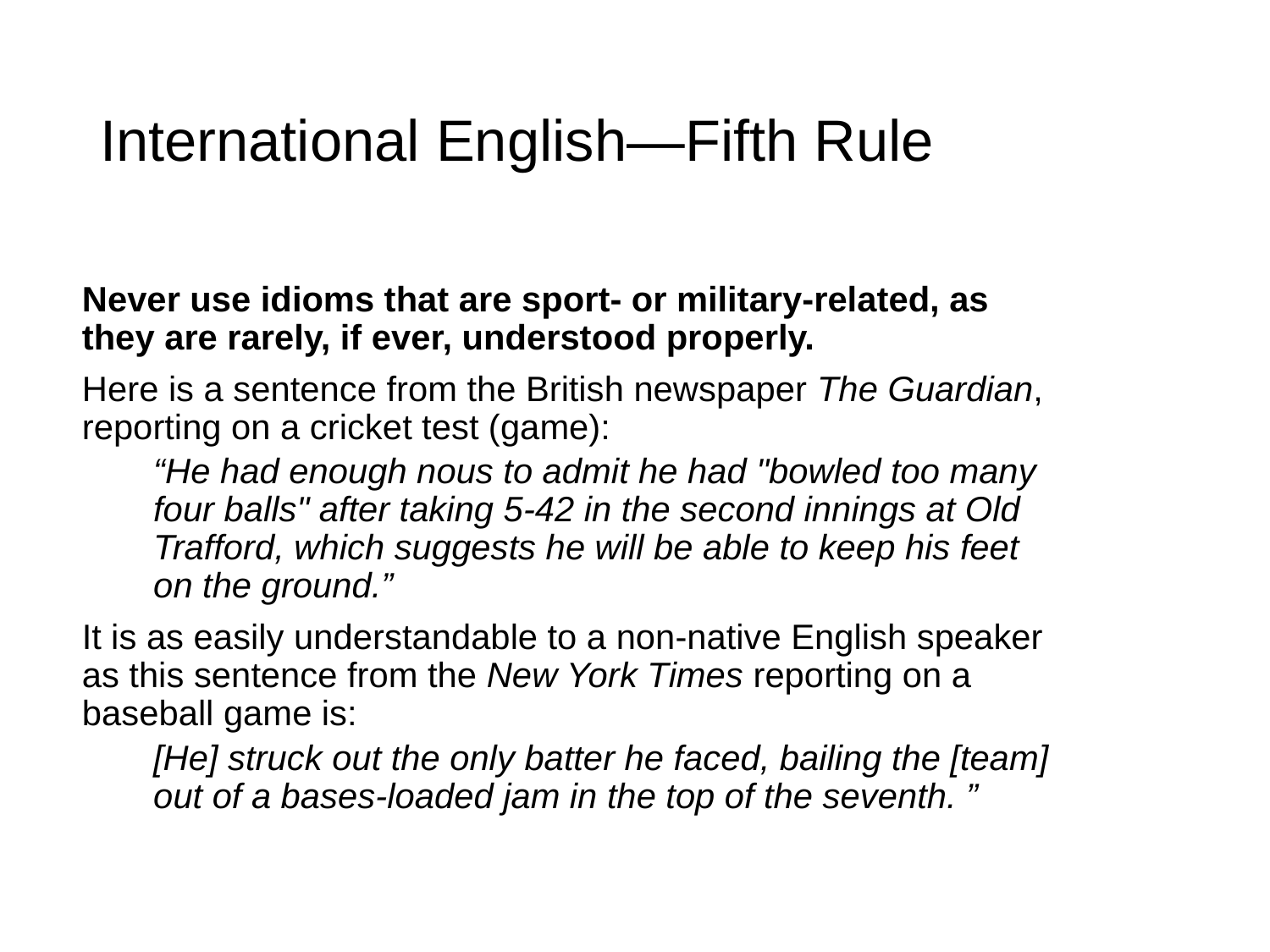

# International English—Fifth Rule
Never use idioms that are sport- or military-related, as they are rarely, if ever, understood properly.
Here is a sentence from the British newspaper The Guardian, reporting on a cricket test (game):
“He had enough nous to admit he had "bowled too many four balls" after taking 5-42 in the second innings at Old Trafford, which suggests he will be able to keep his feet on the ground.”
It is as easily understandable to a non-native English speaker as this sentence from the New York Times reporting on a baseball game is:
[He] struck out the only batter he faced, bailing the [team] out of a bases-loaded jam in the top of the seventh. ”